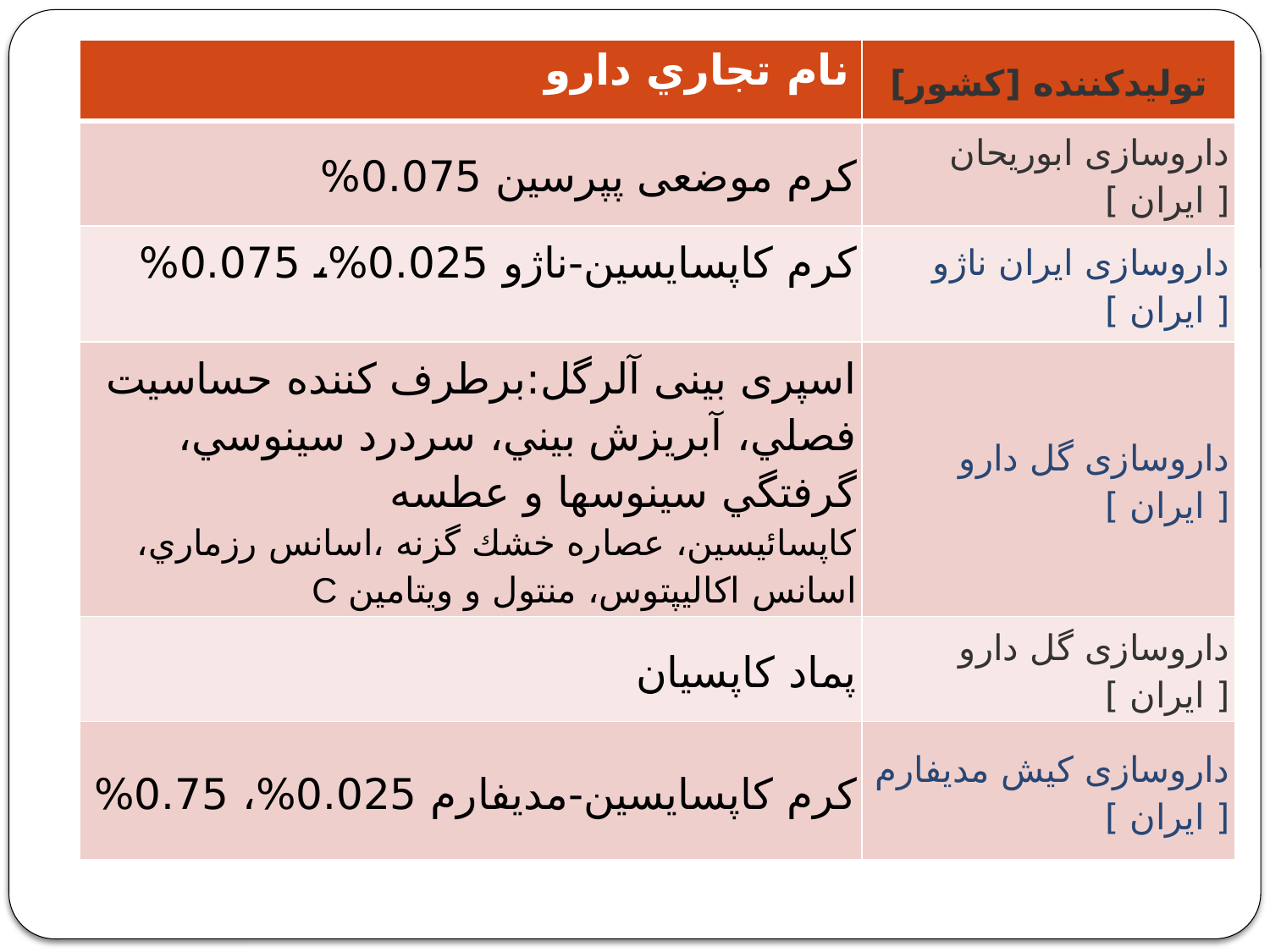

| نام تجاري دارو | تولیدکننده [کشور] |
| --- | --- |
| کرم موضعی پپرسین 0.075% | داروسازی ابوریحان [ ایران ] |
| کرم کاپسایسین-ناژو 0.025%، 0.075% | داروسازی ایران ناژو [ ایران ] |
| اسپری بینی آلرگل:برطرف كننده حساسيت فصلي، آبريزش بيني، سردرد سينوسي، گرفتگي سينوسها و عطسه كاپسائيسين، عصاره خشك گزنه ،اسانس رزماري، اسانس اكاليپتوس، منتول و ويتامين C | داروسازی گل دارو [ ایران ] |
| پماد کاپسيان | داروسازی گل دارو [ ایران ] |
| کرم کاپسایسین-مدیفارم 0.025%، 0.75% | داروسازی کیش مدیفارم [ ایران ] |